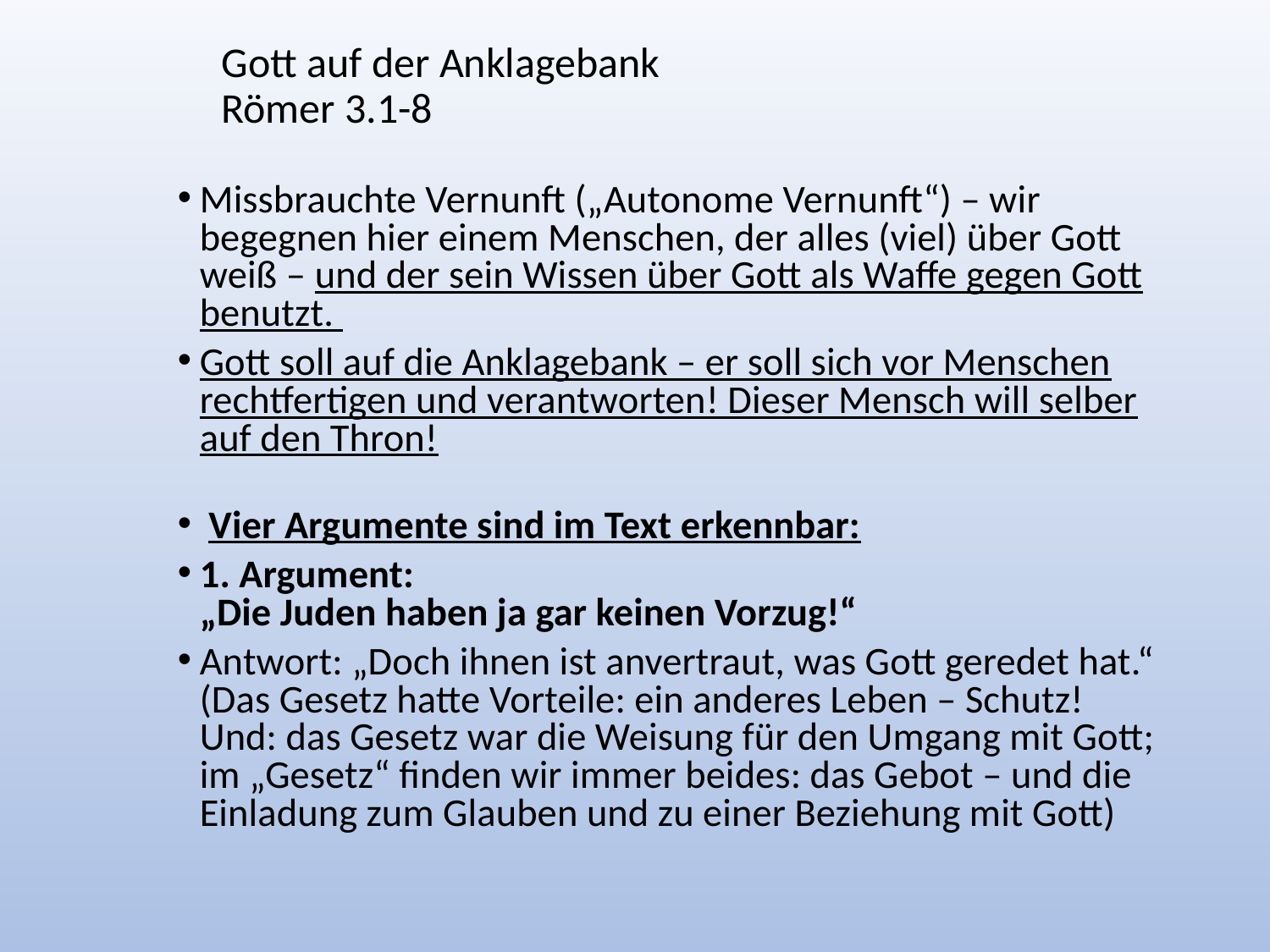

# Gott auf der Anklagebank Römer 3.1-8
Missbrauchte Vernunft („Autonome Vernunft“) – wir begegnen hier einem Menschen, der alles (viel) über Gott weiß – und der sein Wissen über Gott als Waffe gegen Gott benutzt.
Gott soll auf die Anklagebank – er soll sich vor Menschen rechtfertigen und verantworten! Dieser Mensch will selber auf den Thron!
 Vier Argumente sind im Text erkennbar:
1. Argument:
„Die Juden haben ja gar keinen Vorzug!“
Antwort: „Doch ihnen ist anvertraut, was Gott geredet hat.“ (Das Gesetz hatte Vorteile: ein anderes Leben – Schutz! Und: das Gesetz war die Weisung für den Umgang mit Gott; im „Gesetz“ finden wir immer beides: das Gebot – und die Einladung zum Glauben und zu einer Beziehung mit Gott)